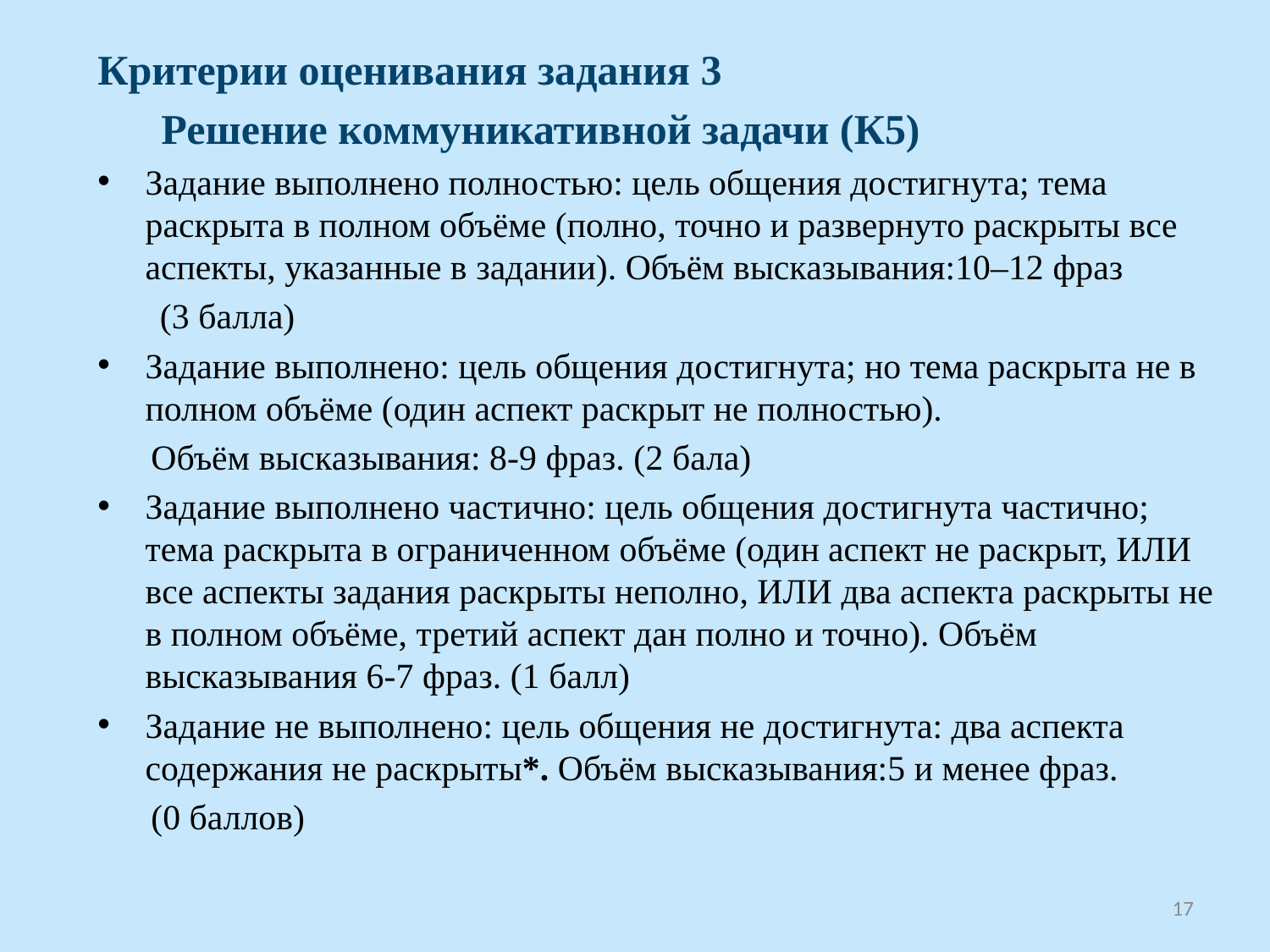

Критерии оценивания задания 3
      Решение коммуникативной задачи (К5)
Задание выполнено полностью: цель общения достигнута; тема раскрыта в полном объёме (полно, точно и развернуто раскрыты все аспекты, указанные в задании). Объём высказывания:10–12 фраз
       (3 балла)
Задание выполнено: цель общения достигнута; но тема раскрыта не в полном объёме (один аспект раскрыт не полностью).
      Объём высказывания: 8-9 фраз. (2 бала)
Задание выполнено частично: цель общения достигнута частично; тема раскрыта в ограниченном объёме (один аспект не раскрыт, ИЛИ все аспекты задания раскрыты неполно, ИЛИ два аспекта раскрыты не в полном объёме, третий аспект дан полно и точно). Объём высказывания 6-7 фраз. (1 балл)
Задание не выполнено: цель общения не достигнута: два аспекта содержания не раскрыты*. Объём высказывания:5 и менее фраз.
      (0 баллов)
#
17